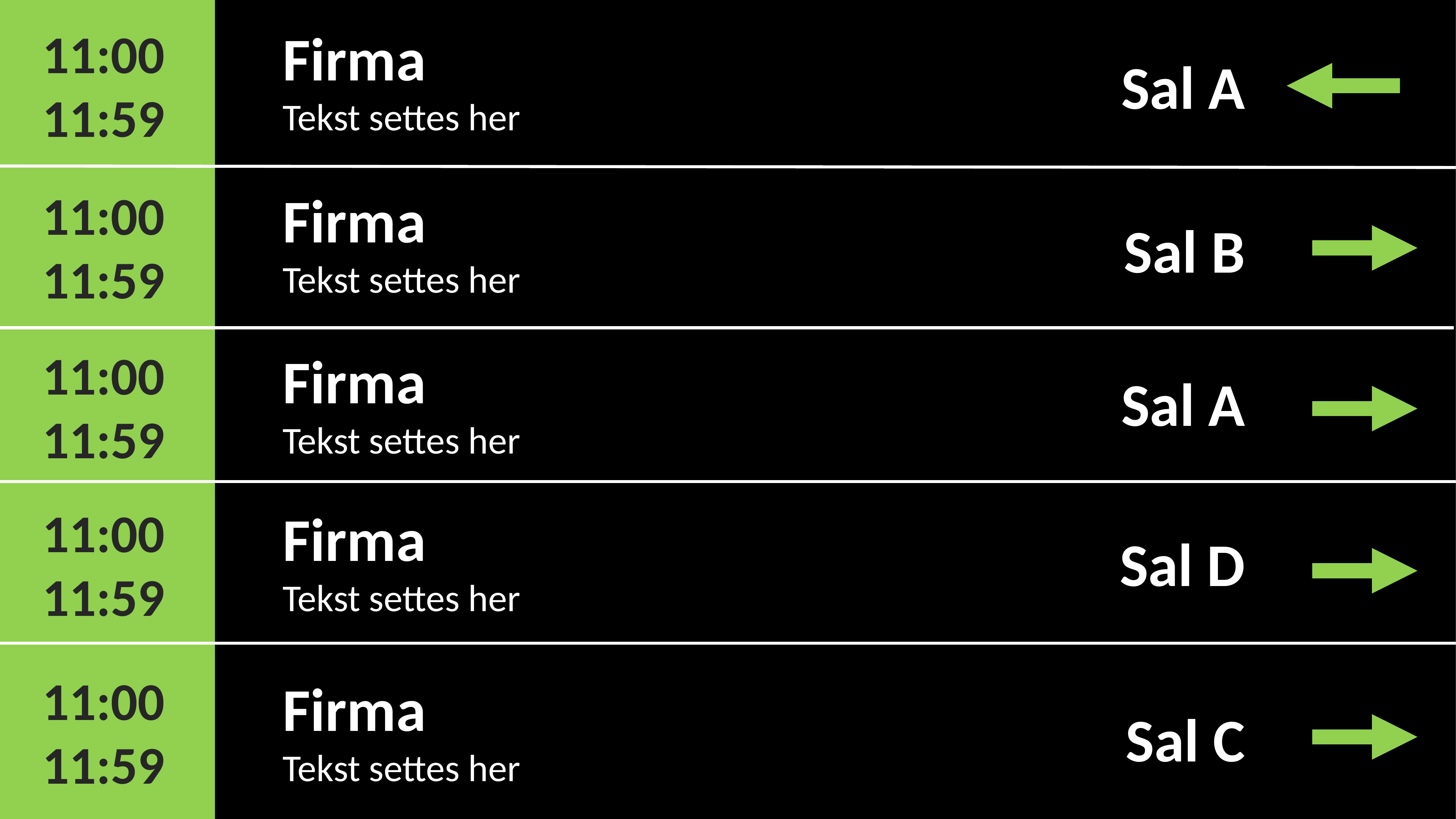

Firma
Tekst settes her
11:00
11:59
Sal A
11:00
11:59
Firma
Tekst settes her
Sal B

11:00
11:59
Firma
Tekst settes her
Sal A
11:00
11:59
Firma
Tekst settes her
Sal D
11:00
11:59
Firma
Tekst settes her
Sal C